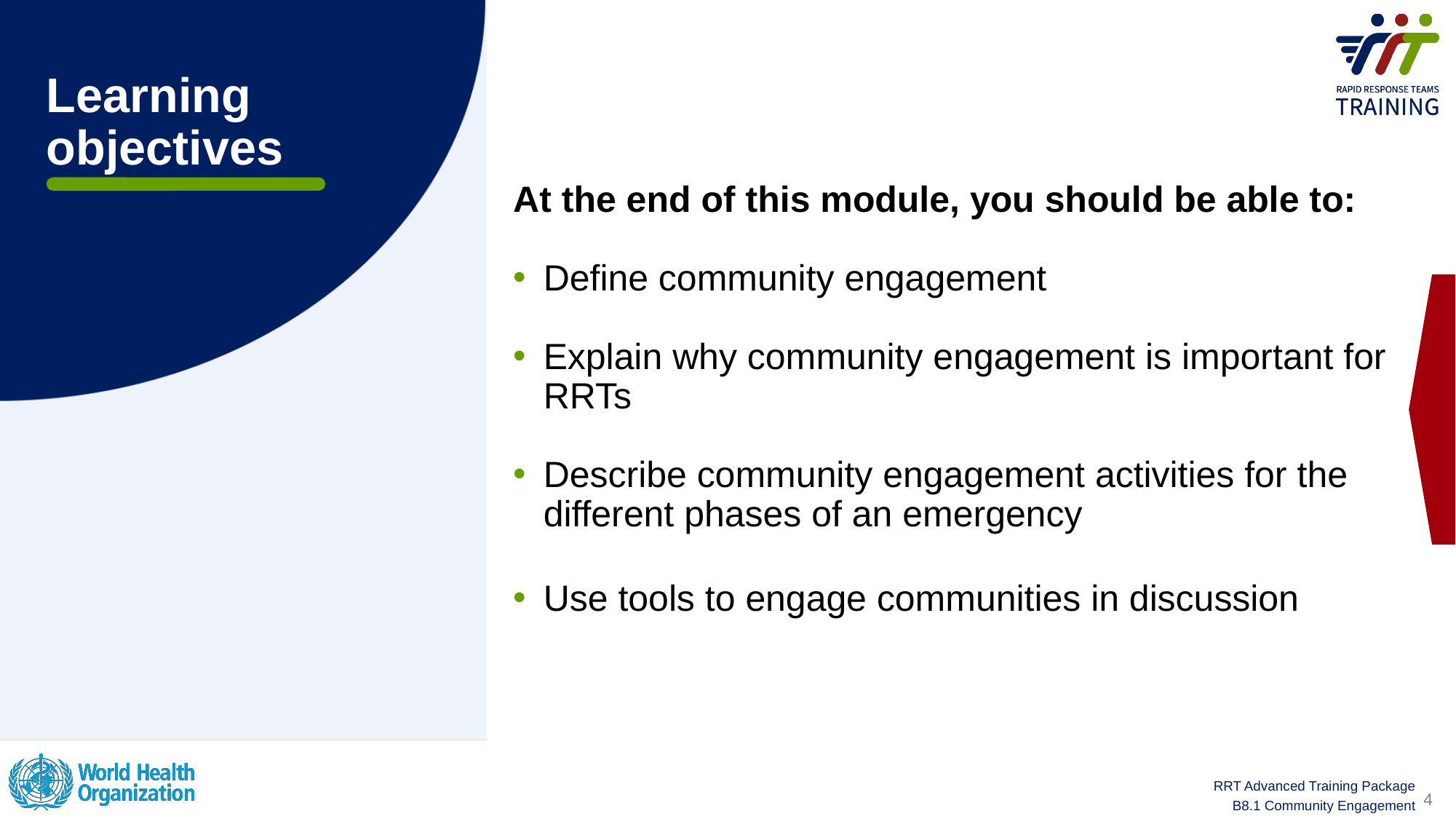

# Learning objectives

At the end of this module, you should be able to:

Define community engagement

Explain why community engagement is important for RRTs

Describe community engagement activities for the different phases of an emergency

Use tools to engage communities in discussion